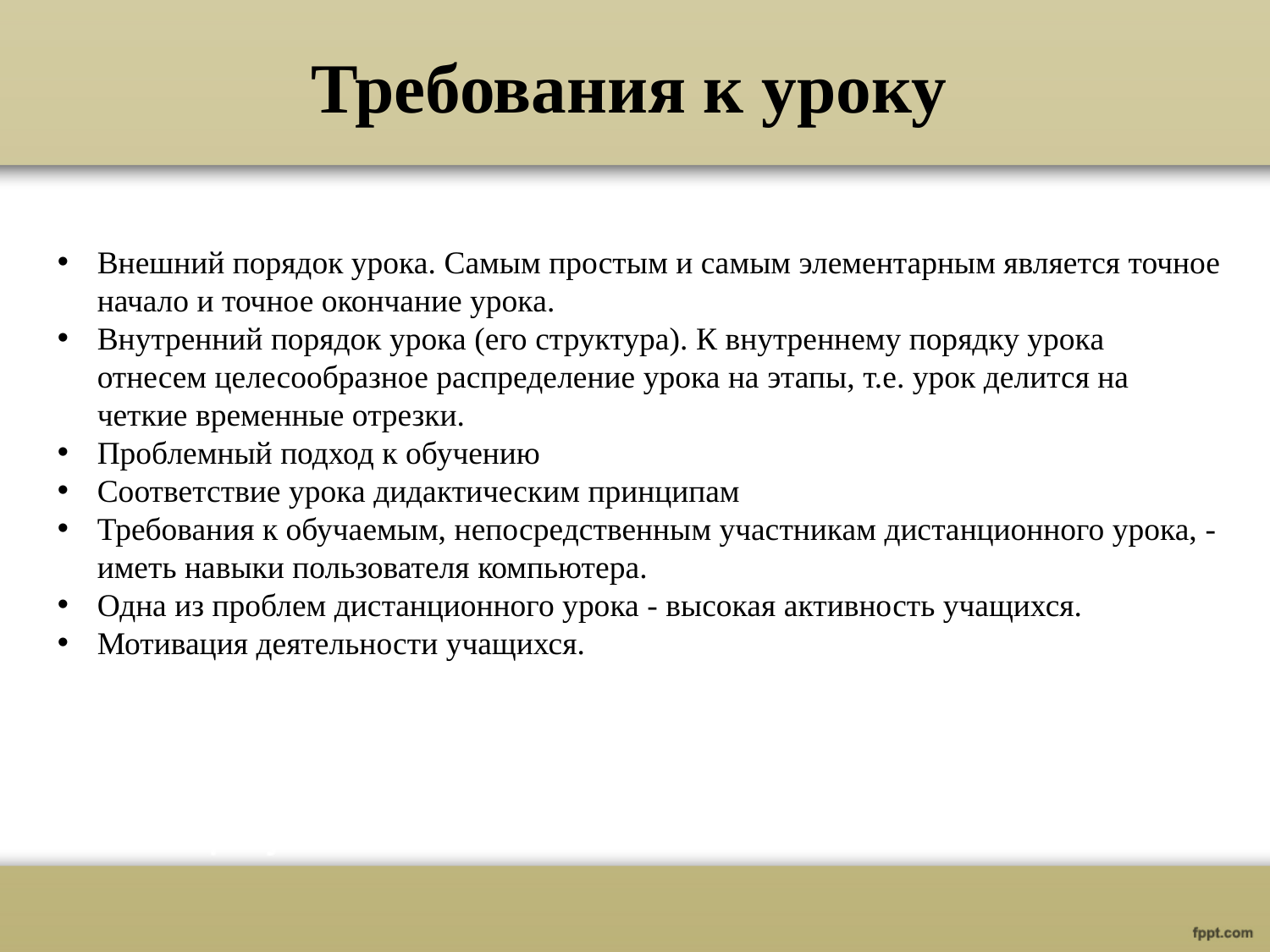

Требования к уроку
Внешний порядок урока. Самым простым и самым элементарным является точное начало и точное окончание урока.
Внутренний порядок урока (его структура). К внутреннему порядку урока отнесем целесообразное распределение урока на этапы, т.е. урок делится на четкие временные отрезки.
Проблемный подход к обучению
Соответствие урока дидактическим принципам
Требования к обучаемым, непосредственным участникам дистанционного урока, - иметь навыки пользователя компьютера.
Одна из проблем дистанционного урока - высокая активность учащихся.
Мотивация деятельности учащихся.